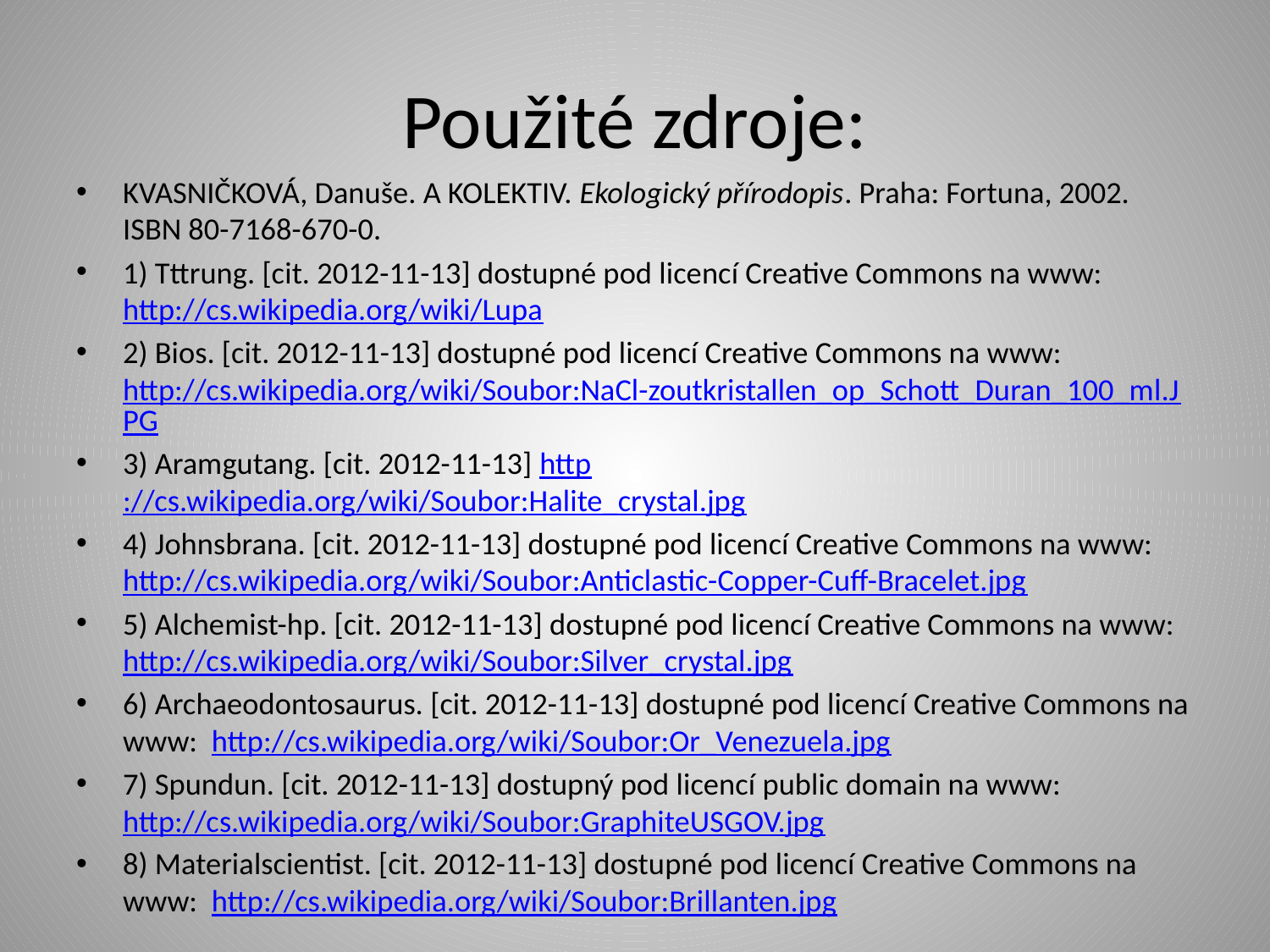

# Použité zdroje:
KVASNIČKOVÁ, Danuše. A KOLEKTIV. Ekologický přírodopis. Praha: Fortuna, 2002. ISBN 80-7168-670-0.
1) Tttrung. [cit. 2012-11-13] dostupné pod licencí Creative Commons na www:  http://cs.wikipedia.org/wiki/Lupa
2) Bios. [cit. 2012-11-13] dostupné pod licencí Creative Commons na www: http://cs.wikipedia.org/wiki/Soubor:NaCl-zoutkristallen_op_Schott_Duran_100_ml.JPG
3) Aramgutang. [cit. 2012-11-13] http://cs.wikipedia.org/wiki/Soubor:Halite_crystal.jpg
4) Johnsbrana. [cit. 2012-11-13] dostupné pod licencí Creative Commons na www: http://cs.wikipedia.org/wiki/Soubor:Anticlastic-Copper-Cuff-Bracelet.jpg
5) Alchemist-hp. [cit. 2012-11-13] dostupné pod licencí Creative Commons na www: http://cs.wikipedia.org/wiki/Soubor:Silver_crystal.jpg
6) Archaeodontosaurus. [cit. 2012-11-13] dostupné pod licencí Creative Commons na www:  http://cs.wikipedia.org/wiki/Soubor:Or_Venezuela.jpg
7) Spundun. [cit. 2012-11-13] dostupný pod licencí public domain na www:  http://cs.wikipedia.org/wiki/Soubor:GraphiteUSGOV.jpg
8) Materialscientist. [cit. 2012-11-13] dostupné pod licencí Creative Commons na www:  http://cs.wikipedia.org/wiki/Soubor:Brillanten.jpg